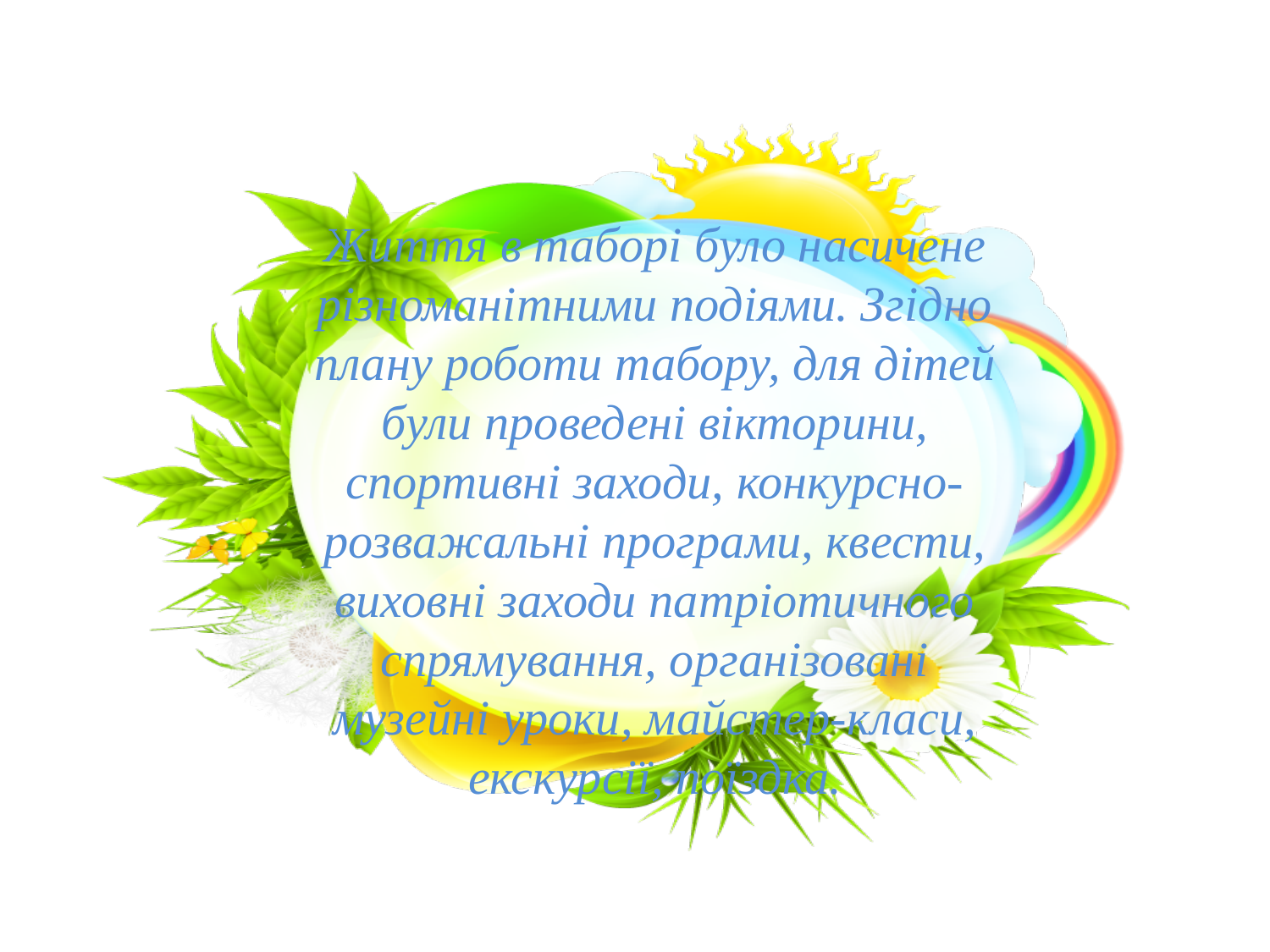

Життя в таборі було насичене різноманітними подіями. Згідно плану роботи табору, для дітей були проведені вікторини, спортивні заходи, конкурсно-розважальні програми, квести, виховні заходи патріотичного спрямування, організовані музейні уроки, майстер-класи, екскурсії, поїздка.